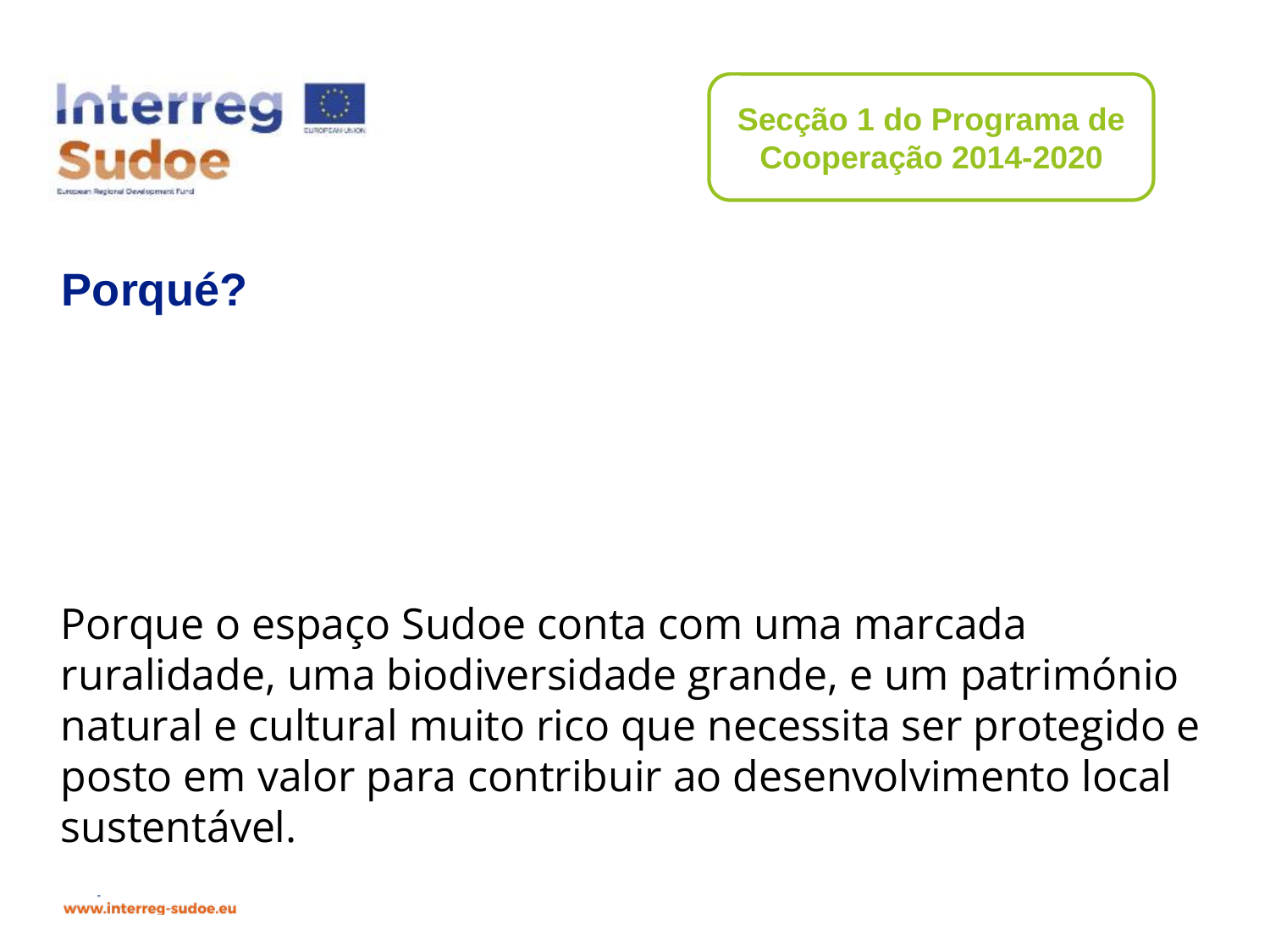

Porque o espaço Sudoe conta com uma marcada ruralidade, uma biodiversidade grande, e um património natural e cultural muito rico que necessita ser protegido e posto em valor para contribuir ao desenvolvimento local sustentável.
Secção 1 do Programa de Cooperação 2014-2020
# Porqué?